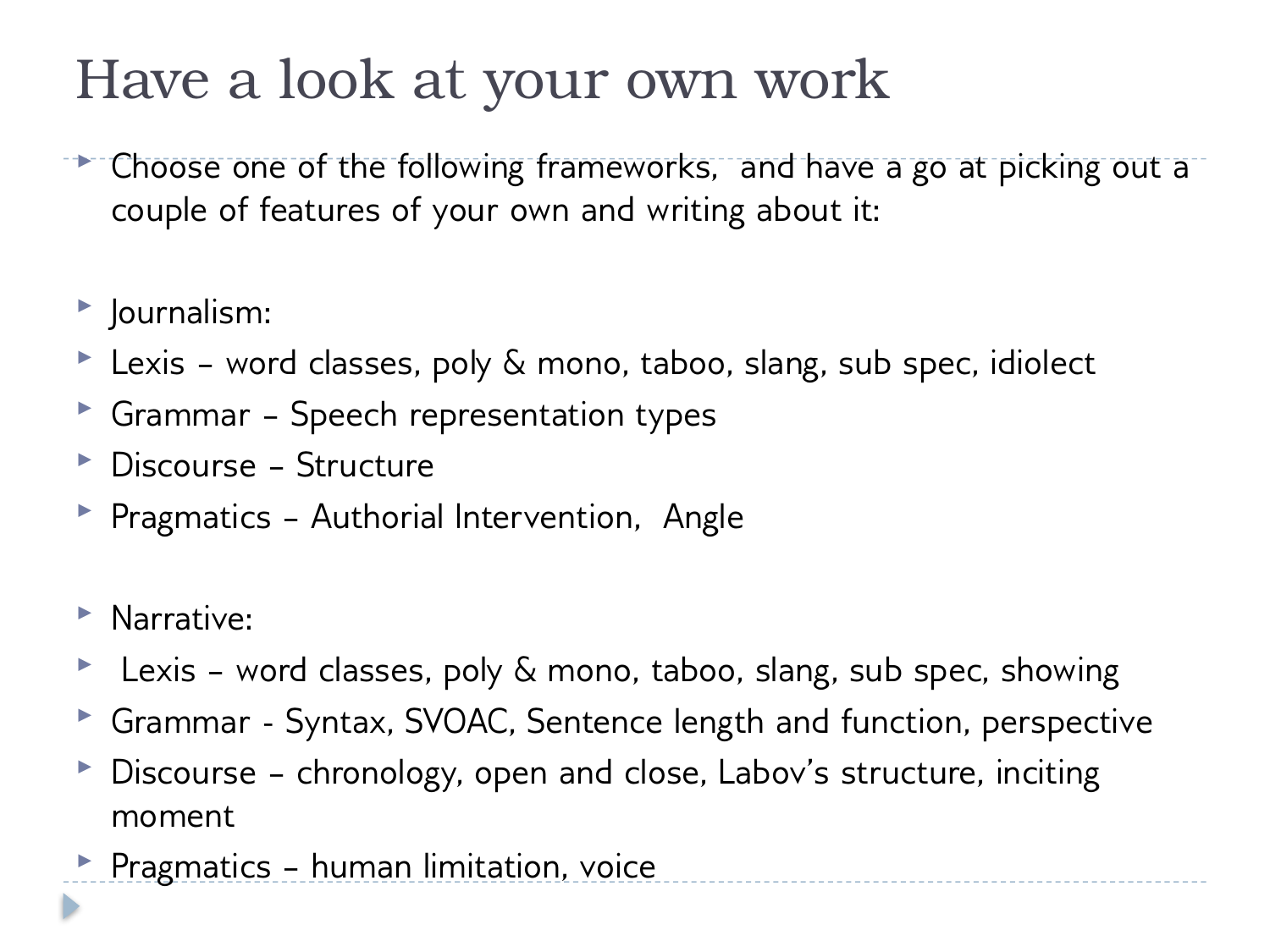

# Have a look at your own work
Choose one of the following frameworks,  and have a go at picking out a couple of features of your own and writing about it:

Journalism:
Lexis – word classes, poly & mono, taboo, slang, sub spec, idiolect
Grammar – Speech representation types
Discourse – Structure
Pragmatics – Authorial Intervention,  Angle

Narrative:
 Lexis – word classes, poly & mono, taboo, slang, sub spec, showing
Grammar - Syntax, SVOAC, Sentence length and function, perspective
Discourse – chronology, open and close, Labov’s structure, inciting moment
Pragmatics – human limitation, voice